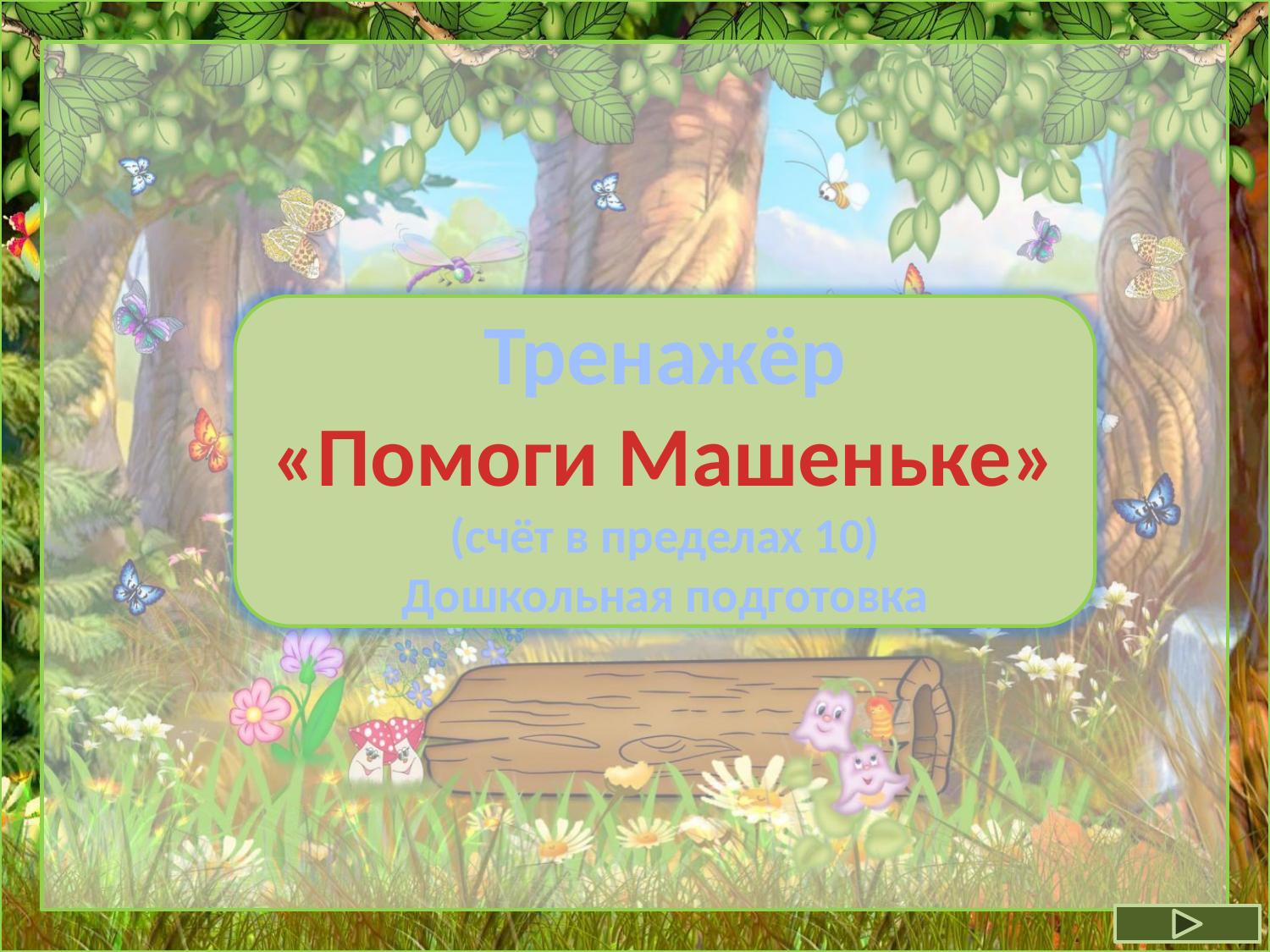

Тренажёр
«Помоги Машеньке»
(счёт в пределах 10)
Дошкольная подготовка